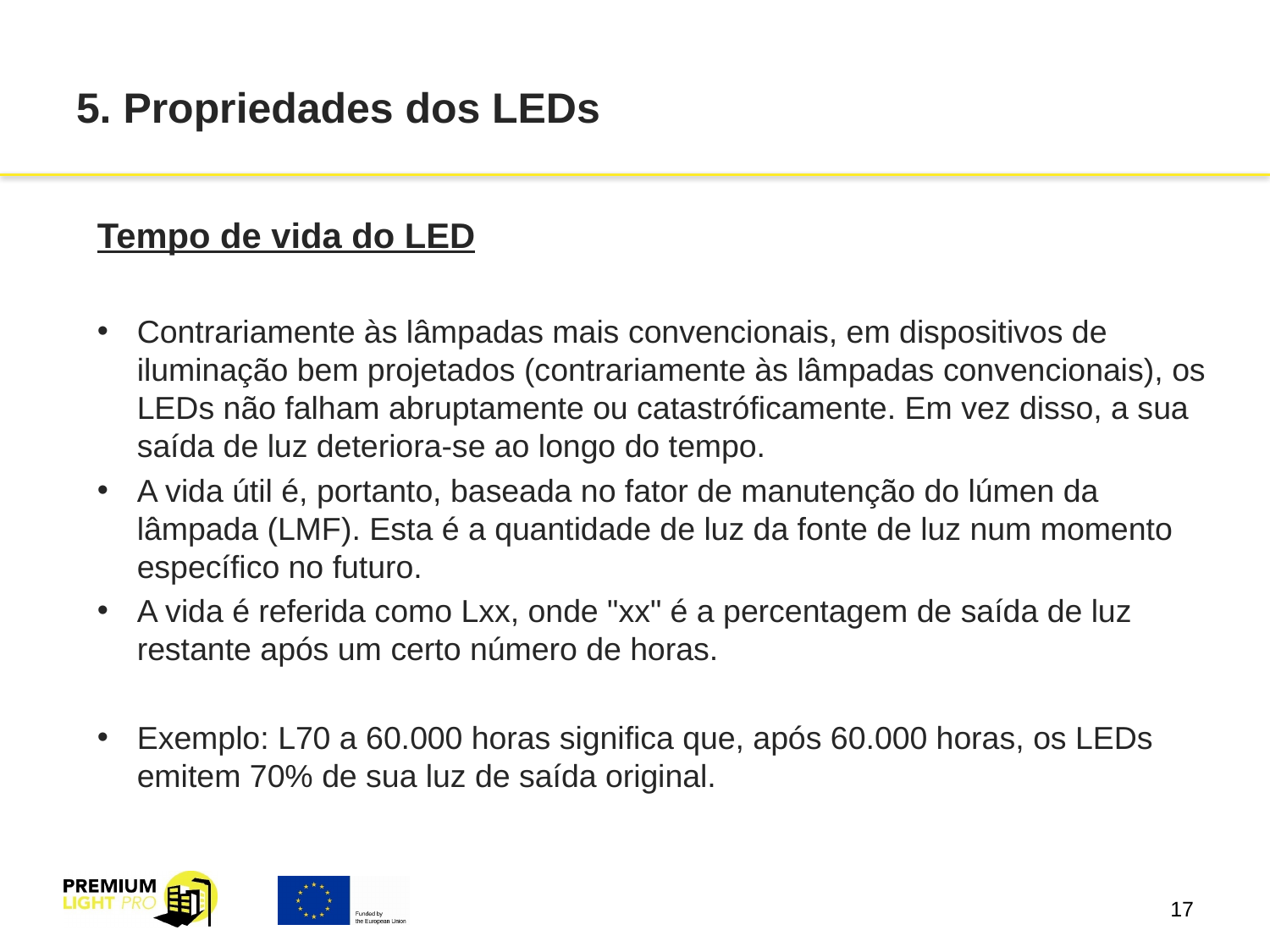

# 5. Propriedades dos LEDs
Tempo de vida do LED

Contrariamente às lâmpadas mais convencionais, em dispositivos de iluminação bem projetados (contrariamente às lâmpadas convencionais), os LEDs não falham abruptamente ou catastróficamente. Em vez disso, a sua saída de luz deteriora-se ao longo do tempo.
A vida útil é, portanto, baseada no fator de manutenção do lúmen da lâmpada (LMF). Esta é a quantidade de luz da fonte de luz num momento específico no futuro.
A vida é referida como Lxx, onde "xx" é a percentagem de saída de luz restante após um certo número de horas.

Exemplo: L70 a 60.000 horas significa que, após 60.000 horas, os LEDs emitem 70% de sua luz de saída original.